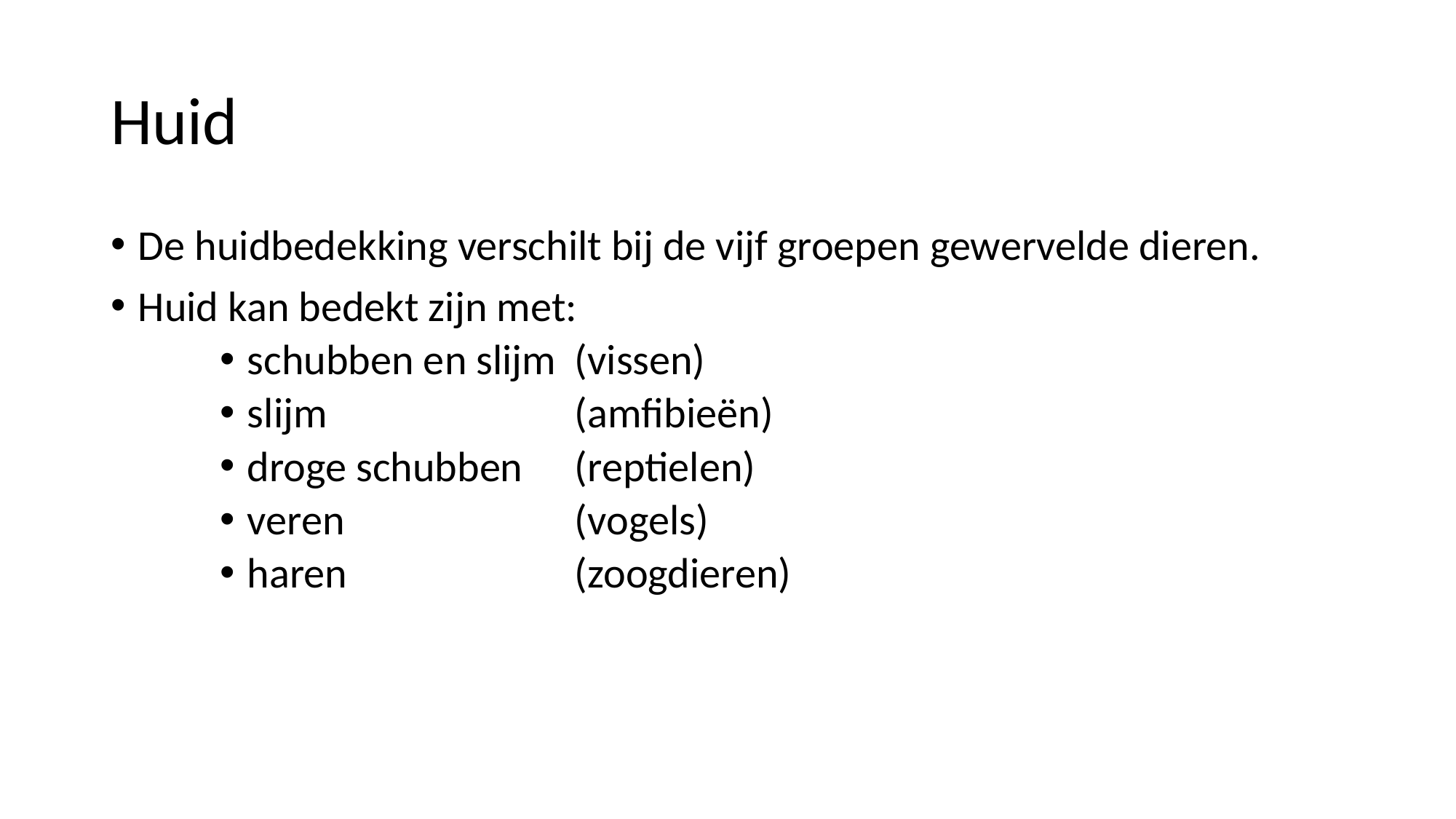

# Huid
De huidbedekking verschilt bij de vijf groepen gewervelde dieren.
Huid kan bedekt zijn met:
schubben en slijm	(vissen)
slijm			(amfibieën)
droge schubben	(reptielen)
veren			(vogels)
haren			(zoogdieren)